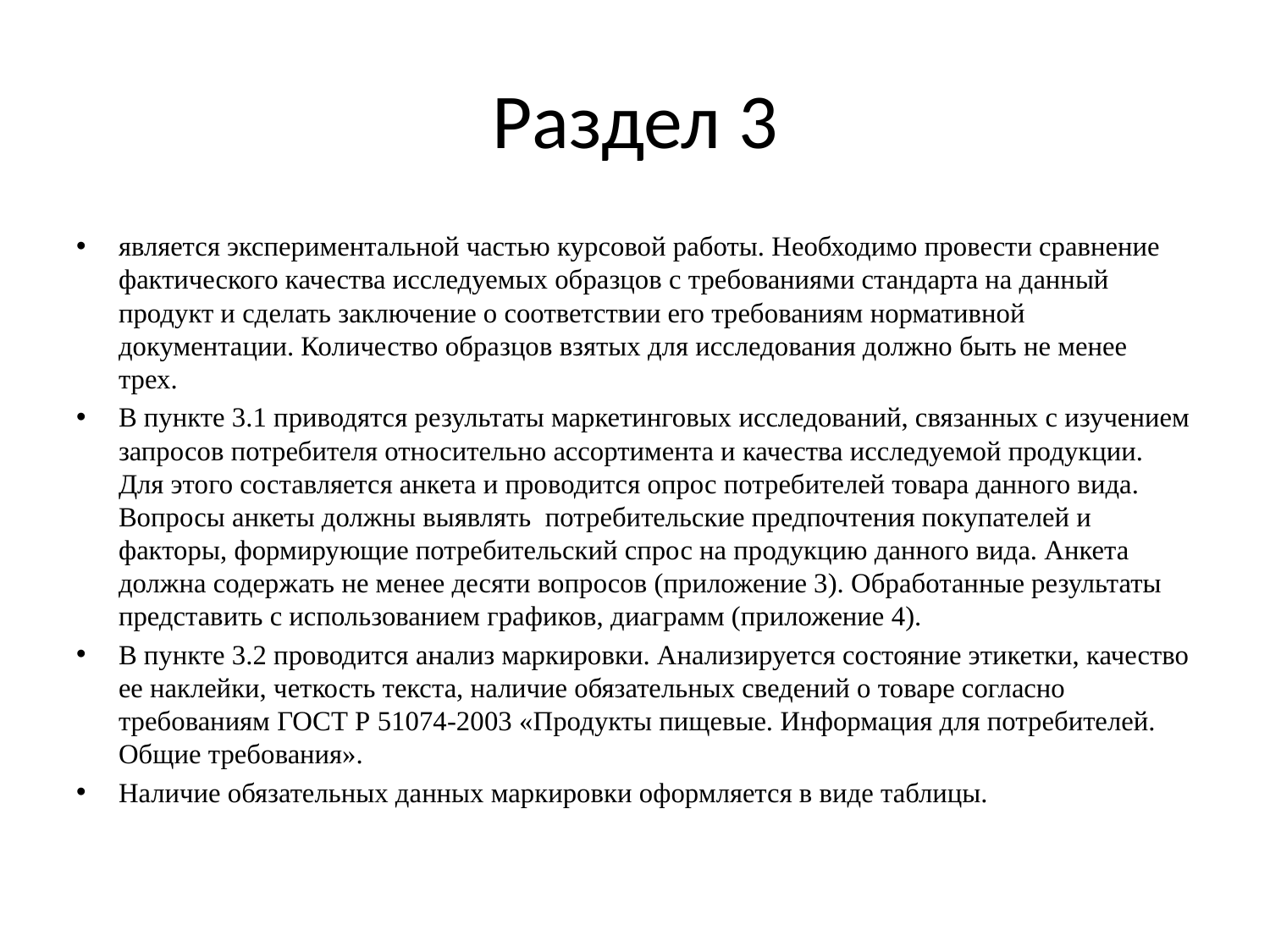

# Раздел 3
является экспериментальной частью курсовой работы. Необходимо провести сравнение фактического качества исследуемых образцов с требованиями стандарта на данный продукт и сделать заключение о соответствии его требованиям нормативной документации. Количество образцов взятых для исследования должно быть не менее трех.
В пункте 3.1 приводятся результаты маркетинговых исследований, связанных с изучением запросов потребителя относительно ассортимента и качества исследуемой продукции. Для этого составляется анкета и проводится опрос потребителей товара данного вида. Вопросы анкеты должны выявлять  потребительские предпочтения покупателей и факторы, формирующие потребительский спрос на продукцию данного вида. Анкета должна содержать не менее десяти вопросов (приложение 3). Обработанные результаты представить с использованием графиков, диаграмм (приложение 4).
В пункте 3.2 проводится анализ маркировки. Анализируется состояние этикетки, качество ее наклейки, четкость текста, наличие обязательных сведений о товаре согласно требованиям ГОСТ Р 51074-2003 «Продукты пищевые. Информация для потребителей. Общие требования».
Наличие обязательных данных маркировки оформляется в виде таблицы.